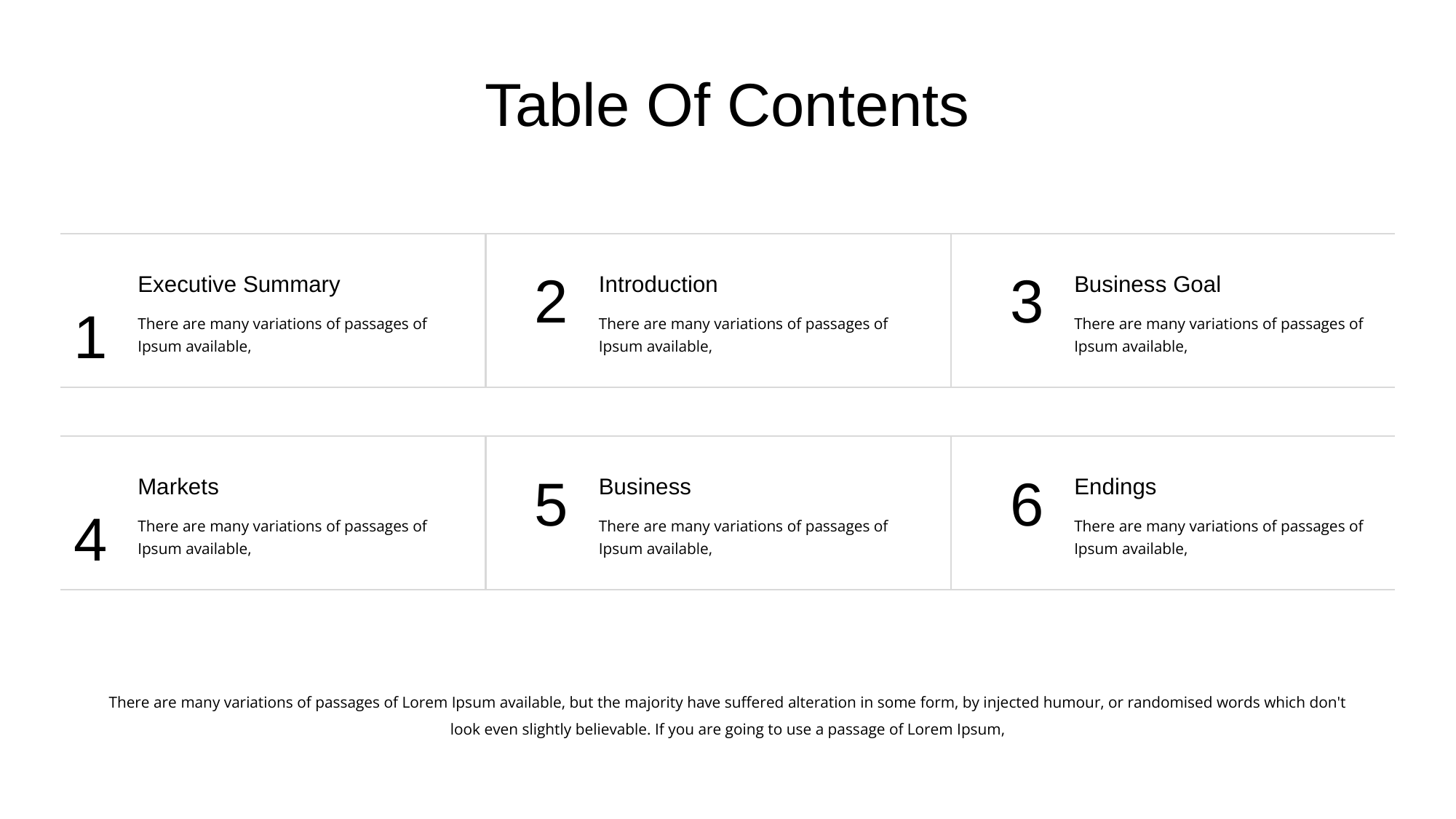

Table Of Contents
2
3
Executive Summary
Introduction
Business Goal
1
There are many variations of passages of
Ipsum available,
There are many variations of passages of
Ipsum available,
There are many variations of passages of
Ipsum available,
5
6
Markets
Business
Endings
4
There are many variations of passages of
Ipsum available,
There are many variations of passages of
Ipsum available,
There are many variations of passages of
Ipsum available,
There are many variations of passages of Lorem Ipsum available, but the majority have suffered alteration in some form, by injected humour, or randomised words which don't look even slightly believable. If you are going to use a passage of Lorem Ipsum,